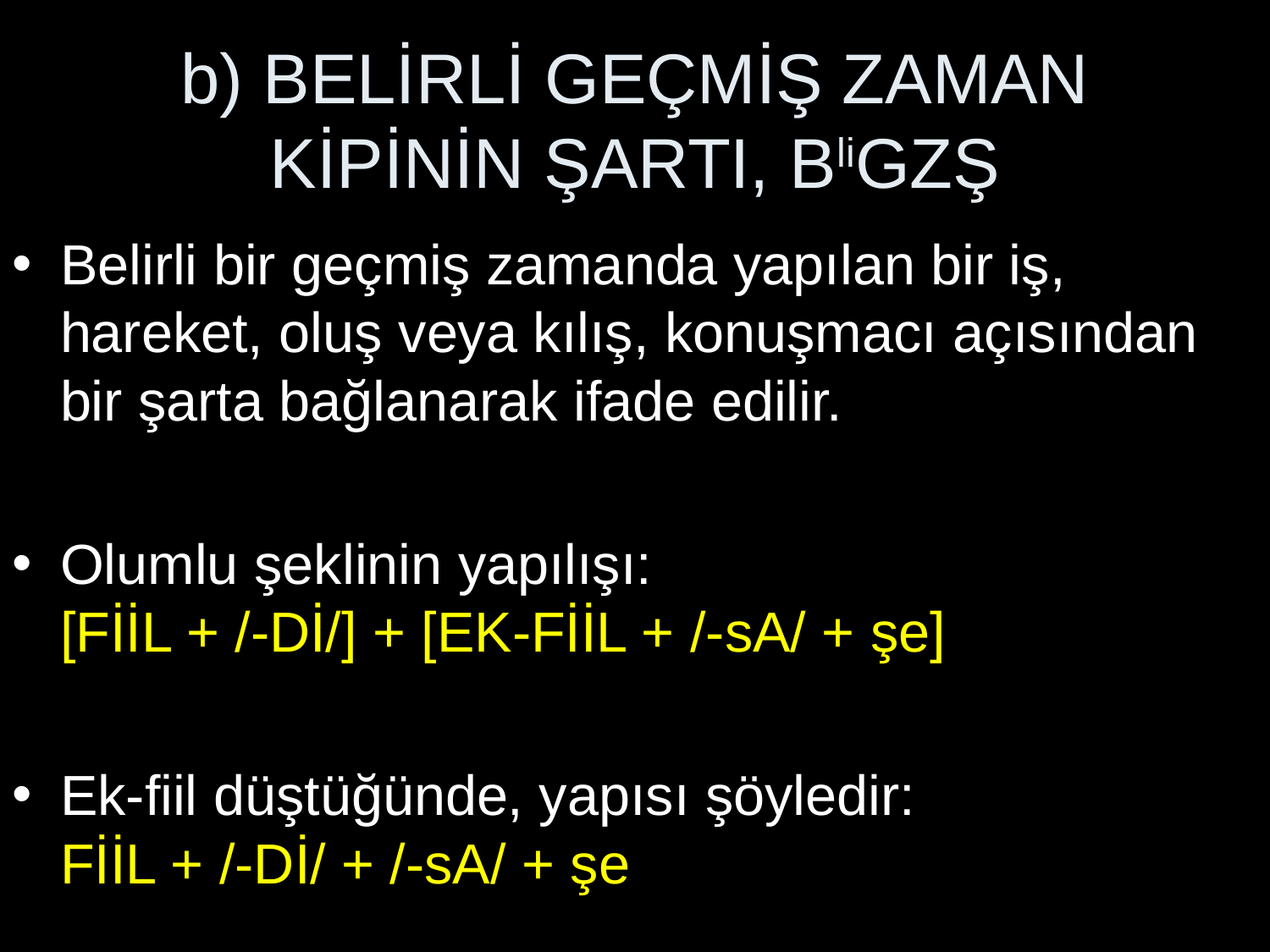

# b) BELİRLİ GEÇMİŞ ZAMAN KİPİNİN ŞARTI, BliGZŞ
Belirli bir geçmiş zamanda yapılan bir iş, hareket, oluş veya kılış, konuşmacı açısından bir şarta bağlanarak ifade edilir.

Olumlu şeklinin yapılışı:
[FİİL + /-Dİ/] + [EK-FİİL + /-sA/ + şe]

Ek-fiil düştüğünde, yapısı şöyledir:
FİİL + /-Dİ/ + /-sA/ + şe